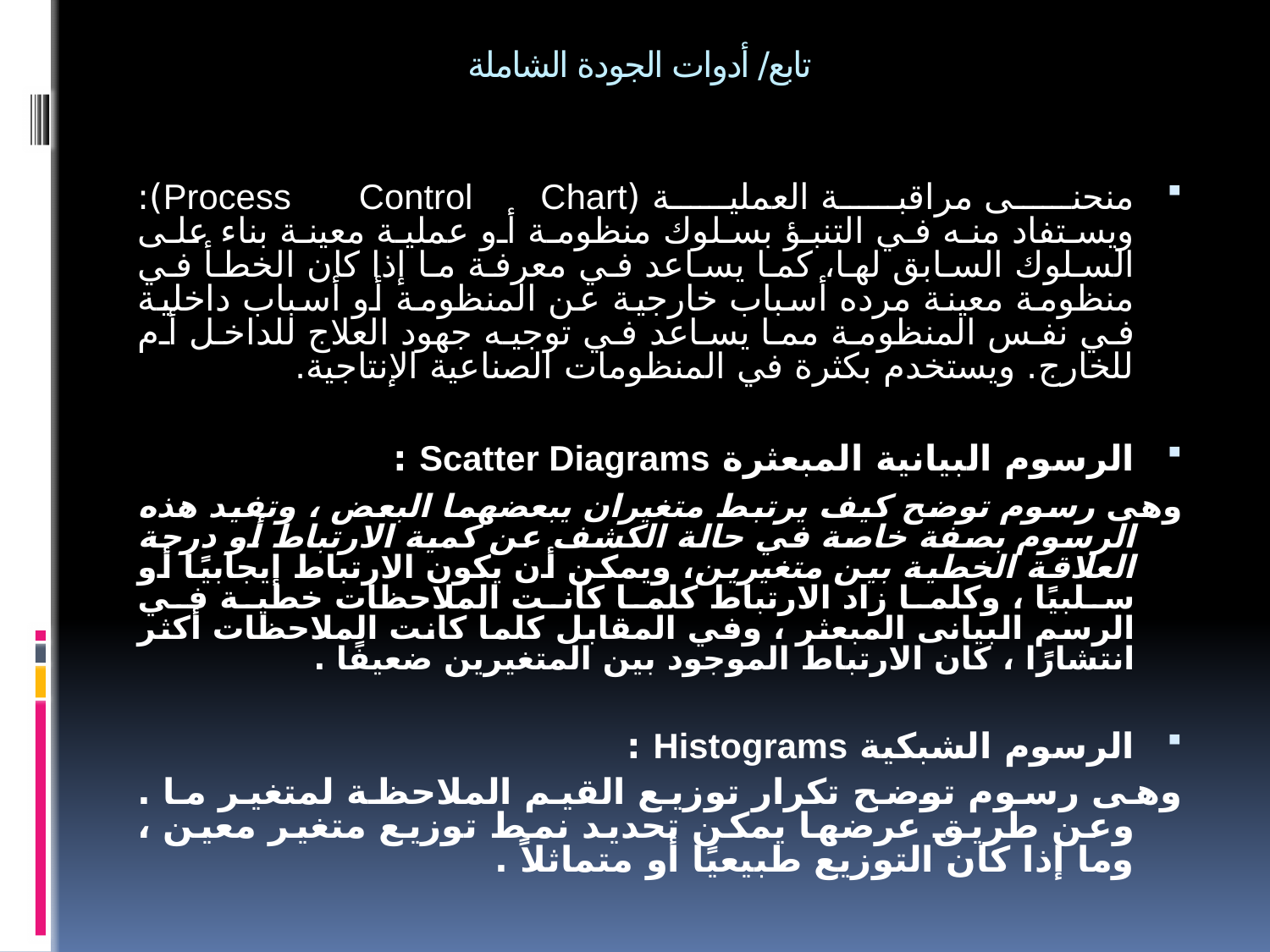

# تابع/ أدوات الجودة الشاملة
منحنى مراقبة العملية (Process Control Chart):
ويستفاد منه في التنبؤ بسلوك منظومة أو عملية معينة بناء على السلوك السابق لها، كما يساعد في معرفة ما إذا كان الخطأ في منظومة معينة مرده أسباب خارجية عن المنظومة أو أسباب داخلية في نفس المنظومة مما يساعد في توجيه جهود العلاج للداخل أم للخارج. ويستخدم بكثرة في المنظومات الصناعية الإنتاجية.

الرسوم البيانية المبعثرة Scatter Diagrams :
	وهى رسوم توضح كيف يرتبط متغيران يبعضهما البعض ، وتفيد هذه الرسوم بصفة خاصة في حالة الكشف عن كمية الارتباط أو درجة العلاقة الخطية بين متغيرين، ويمكن أن يكون الارتباط إيجابيًا أو سلبيًا ، وكلما زاد الارتباط كلما كانت الملاحظات خطية في الرسم البيانى المبعثر ، وفي المقابل كلما كانت الملاحظات أكثر انتشارًا ، كان الارتباط الموجود بين المتغيرين ضعيفًا .

الرسوم الشبكية Histograms :
	وهى رسوم توضح تكرار توزيع القيم الملاحظة لمتغير ما . وعن طريق عرضها يمكن تحديد نمط توزيع متغير معين ، وما إذا كان التوزيع طبيعيًا أو متماثلاً .